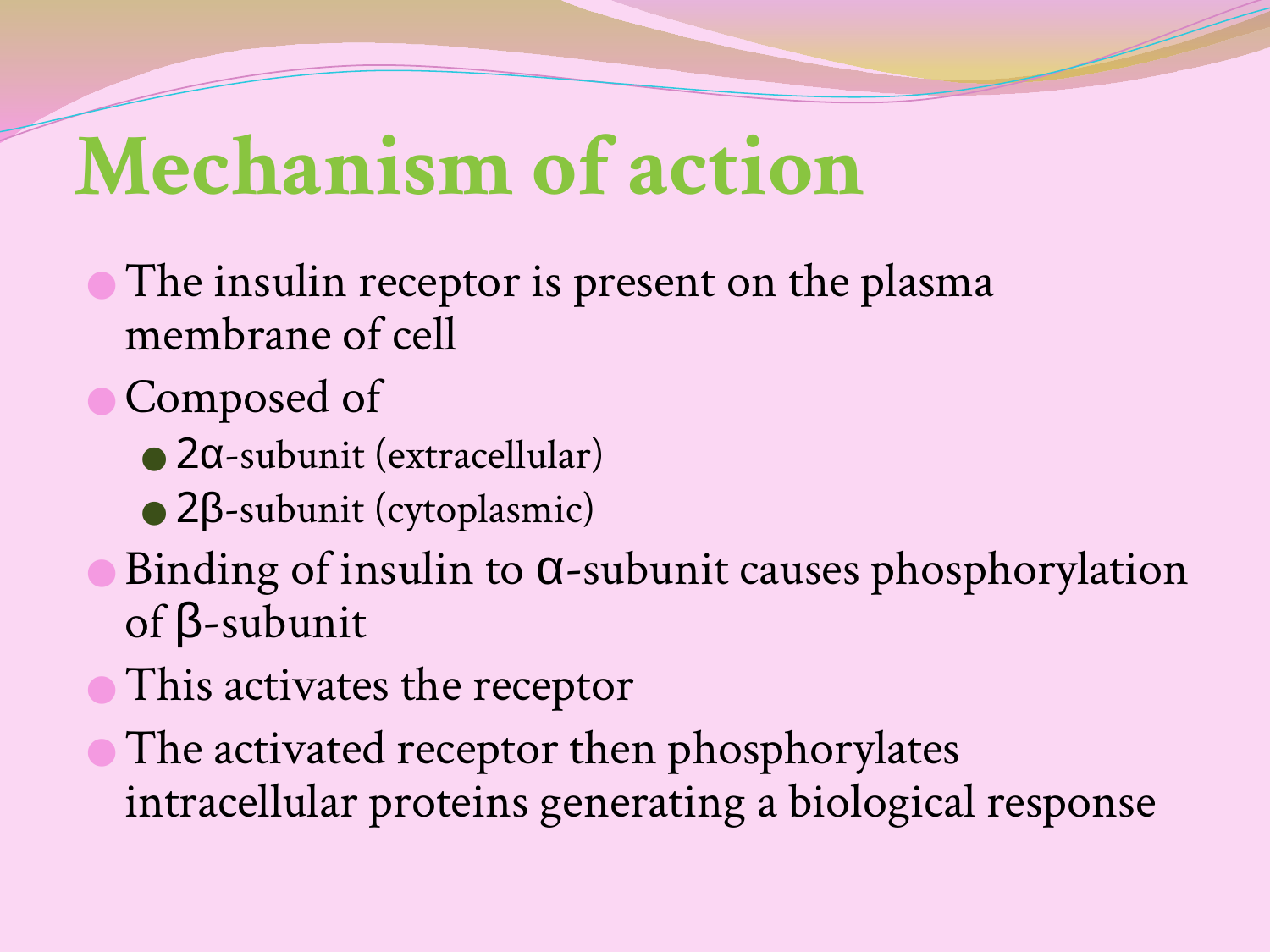

# Mechanism of action
The insulin receptor is present on the plasma membrane of cell
Composed of
2α-subunit (extracellular)
2β-subunit (cytoplasmic)
Binding of insulin to α-subunit causes phosphorylation of β-subunit
This activates the receptor
The activated receptor then phosphorylates intracellular proteins generating a biological response